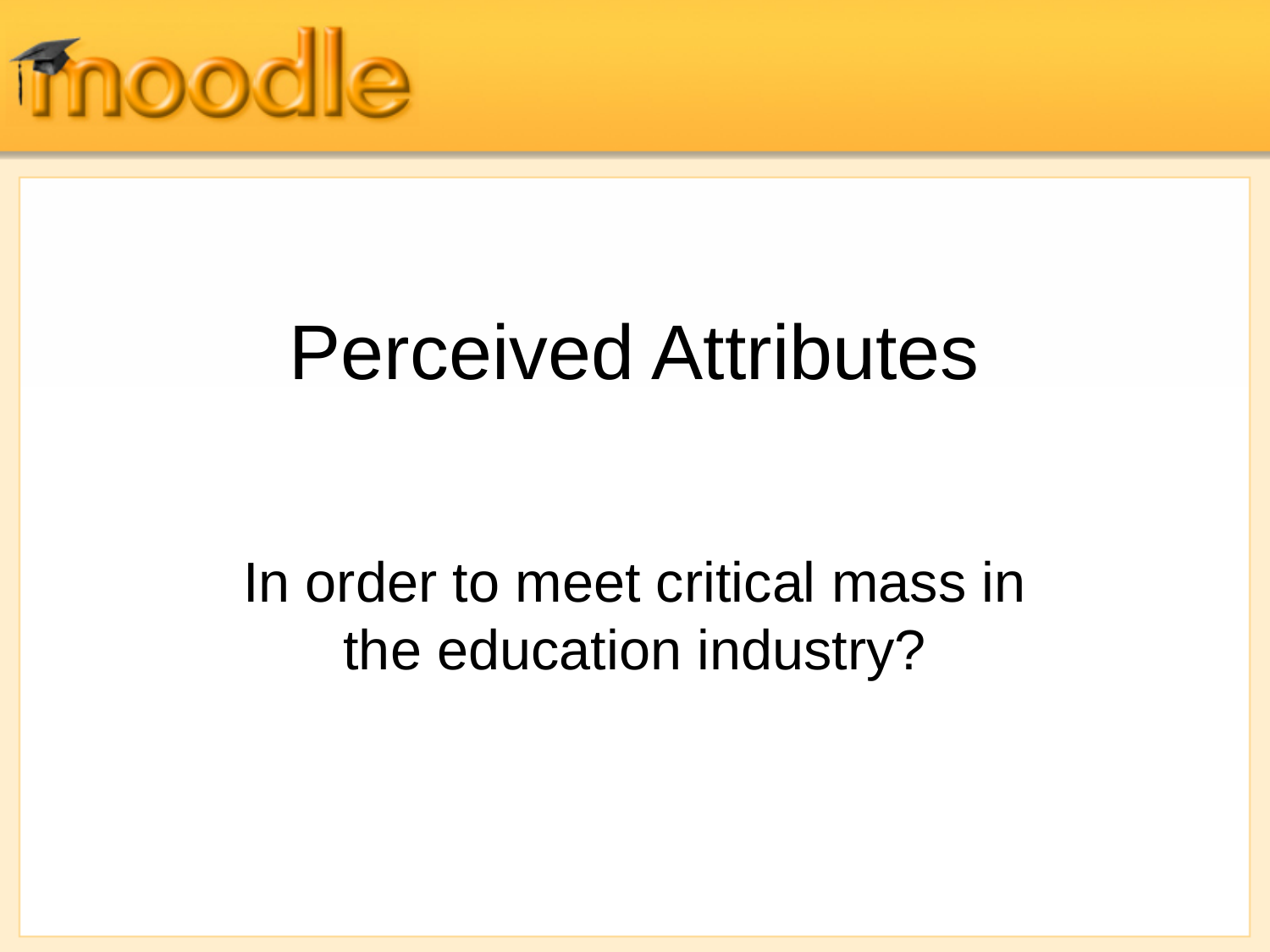

# Perceived Attributes
In order to meet critical mass in the education industry?